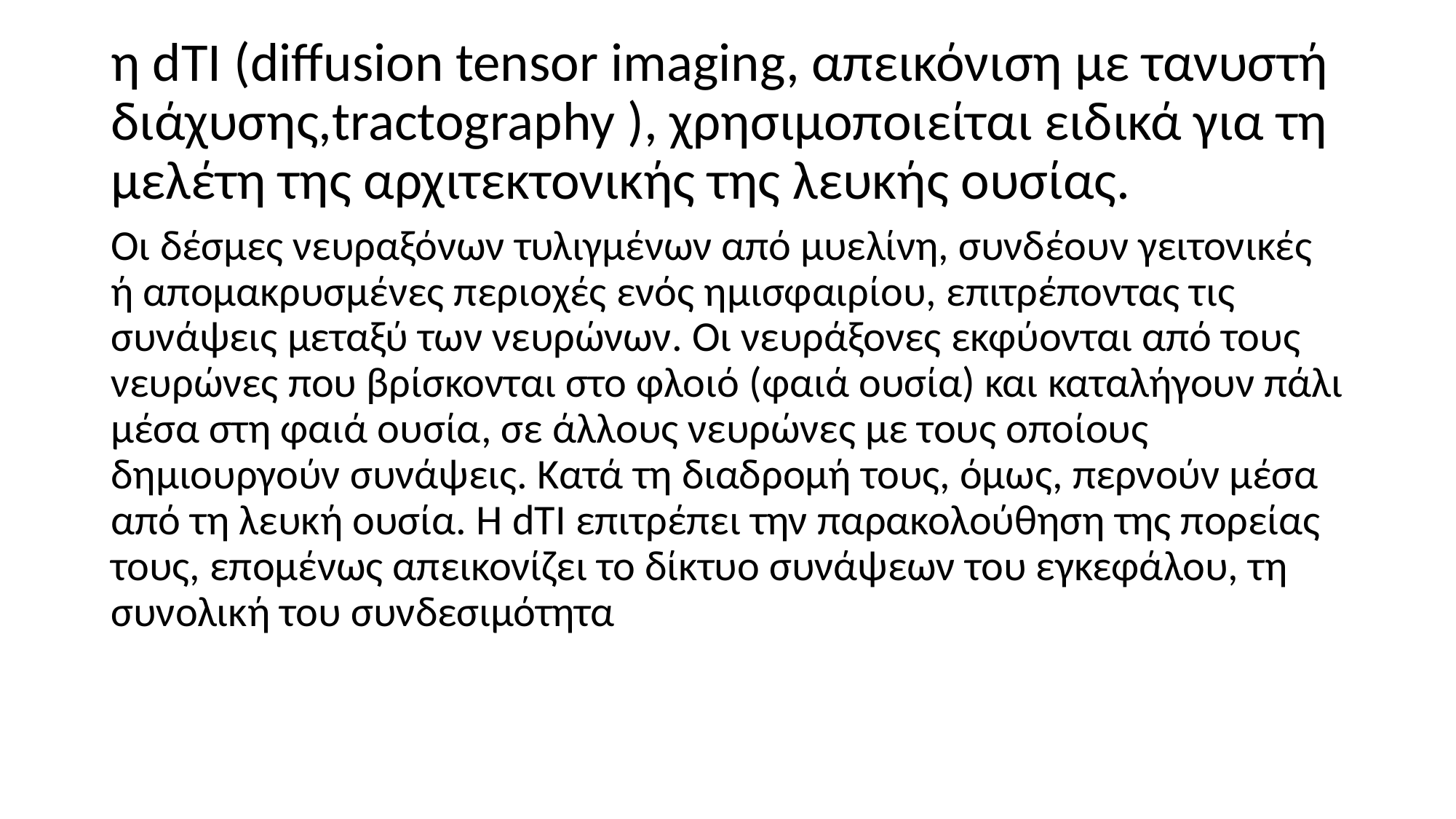

# η dTI (diffusion tensor imaging, απεικόνιση με τανυστή διάχυσης,tractography ), χρησιμοποιείται ειδικά για τη μελέτη της αρχιτεκτονικής της λευκής ουσίας.
Οι δέσμες νευραξόνων τυλιγμένων από μυελίνη, συνδέουν γειτονικές ή απομακρυσμένες περιοχές ενός ημισφαιρίου, επιτρέποντας τις συνάψεις μεταξύ των νευρώνων. Οι νευράξονες εκφύονται από τους νευρώνες που βρίσκονται στο φλοιό (φαιά ουσία) και καταλήγουν πάλι μέσα στη φαιά ουσία, σε άλλους νευρώνες με τους οποίους δημιουργούν συνάψεις. Κατά τη διαδρομή τους, όμως, περνούν μέσα από τη λευκή ουσία. Η dTI επιτρέπει την παρακολούθηση της πορείας τους, επομένως απεικονίζει το δίκτυο συνάψεων του εγκεφάλου, τη συνολική του συνδεσιμότητα